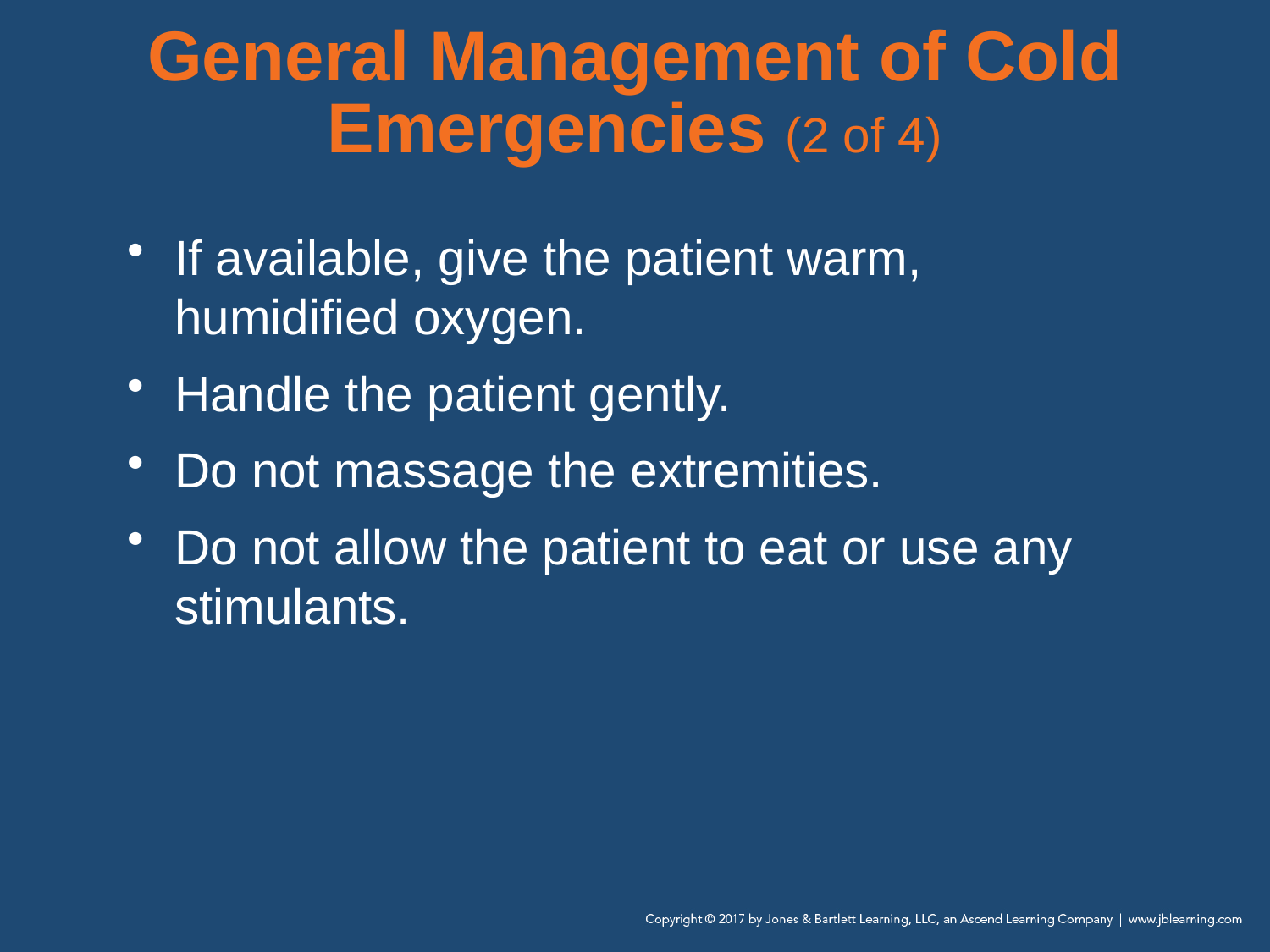

# General Management of Cold Emergencies (2 of 4)
If available, give the patient warm, humidified oxygen.
Handle the patient gently.
Do not massage the extremities.
Do not allow the patient to eat or use any stimulants.